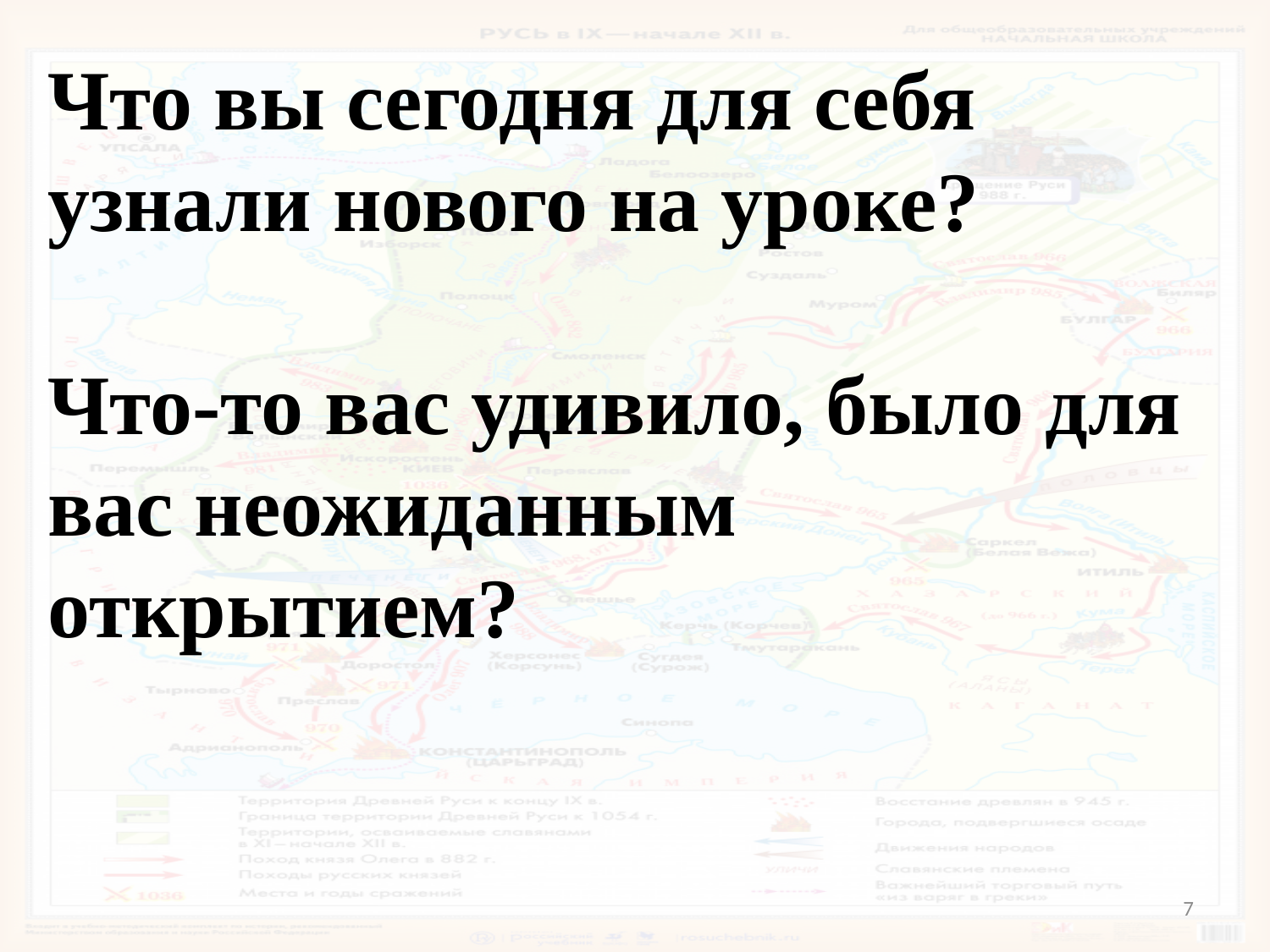

Что вы сегодня для себя узнали нового на уроке?

Что-то вас удивило, было для вас неожиданным открытием?

7